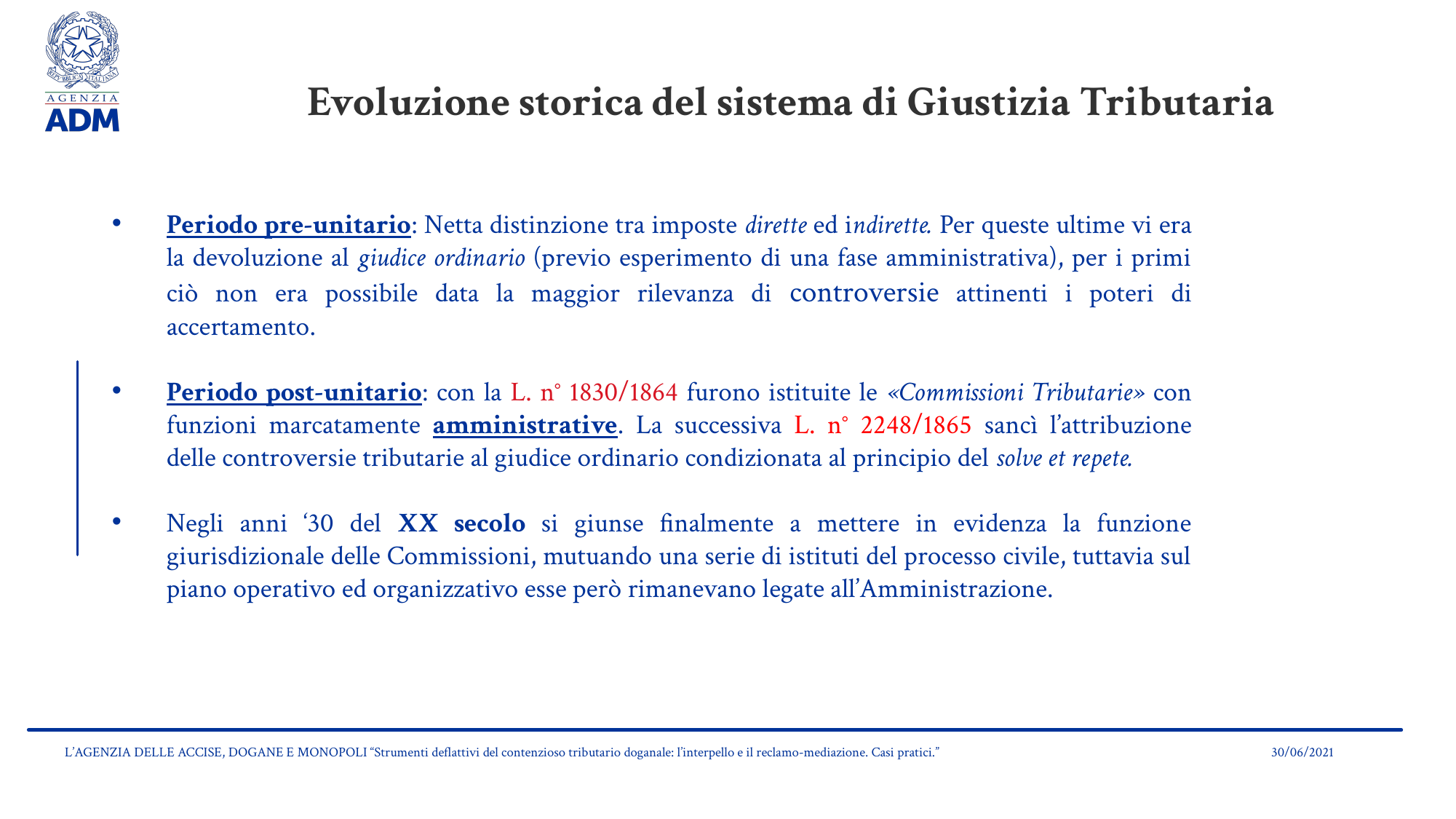

Evoluzione storica del sistema di Giustizia Tributaria
Periodo pre-unitario: Netta distinzione tra imposte dirette ed indirette. Per queste ultime vi era la devoluzione al giudice ordinario (previo esperimento di una fase amministrativa), per i primi ciò non era possibile data la maggior rilevanza di controversie attinenti i poteri di accertamento.

Periodo post-unitario: con la L. n° 1830/1864 furono istituite le «Commissioni Tributarie» con funzioni marcatamente amministrative. La successiva L. n° 2248/1865 sancì l’attribuzione delle controversie tributarie al giudice ordinario condizionata al principio del solve et repete.

Negli anni ‘30 del XX secolo si giunse finalmente a mettere in evidenza la funzione giurisdizionale delle Commissioni, mutuando una serie di istituti del processo civile, tuttavia sul piano operativo ed organizzativo esse però rimanevano legate all’Amministrazione.
30/06/2021
L’AGENZIA DELLE ACCISE, DOGANE E MONOPOLI “Strumenti deflattivi del contenzioso tributario doganale: l’interpello e il reclamo-mediazione. Casi pratici.”